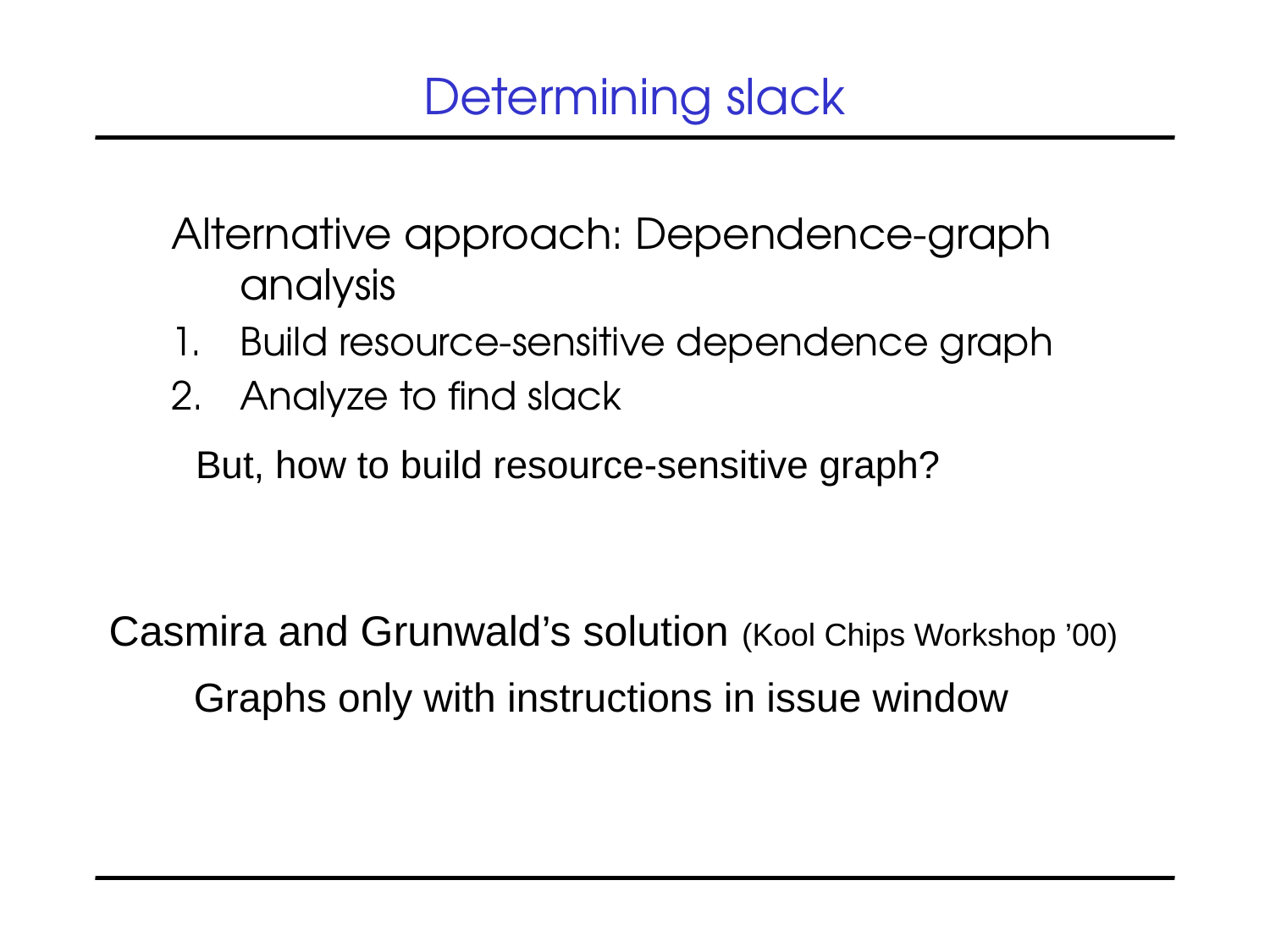

# Determining slack
Alternative approach: Dependence-graph analysis
Build resource-sensitive dependence graph
Analyze to find slack
But, how to build resource-sensitive graph?
Casmira and Grunwald’s solution (Kool Chips Workshop ’00)
	Graphs only with instructions in issue window